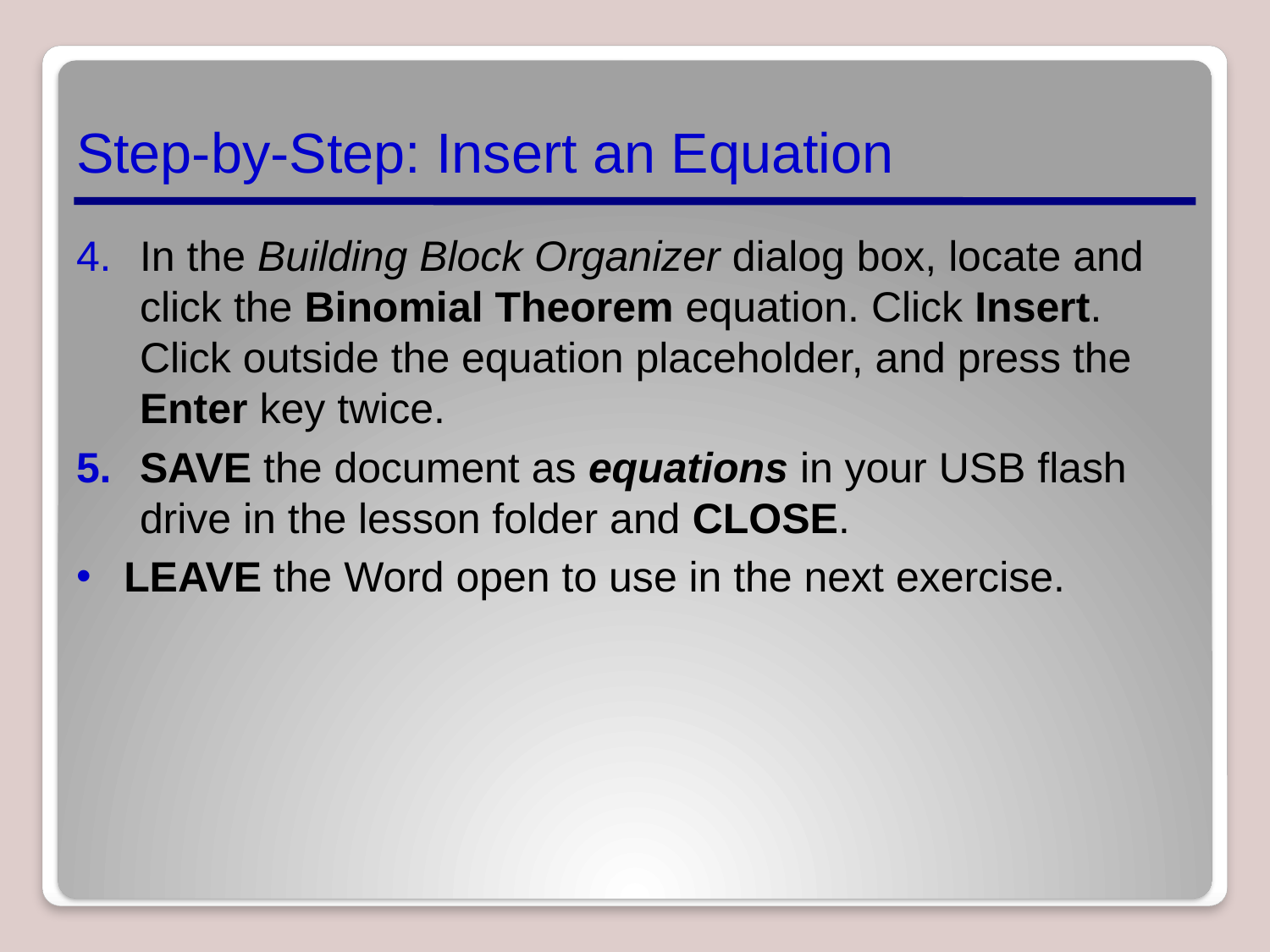

# Step-by-Step: Insert an Equation
In the Building Block Organizer dialog box, locate and click the Binomial Theorem equation. Click Insert. Click outside the equation placeholder, and press the Enter key twice.
SAVE the document as equations in your USB flash drive in the lesson folder and CLOSE.
LEAVE the Word open to use in the next exercise.